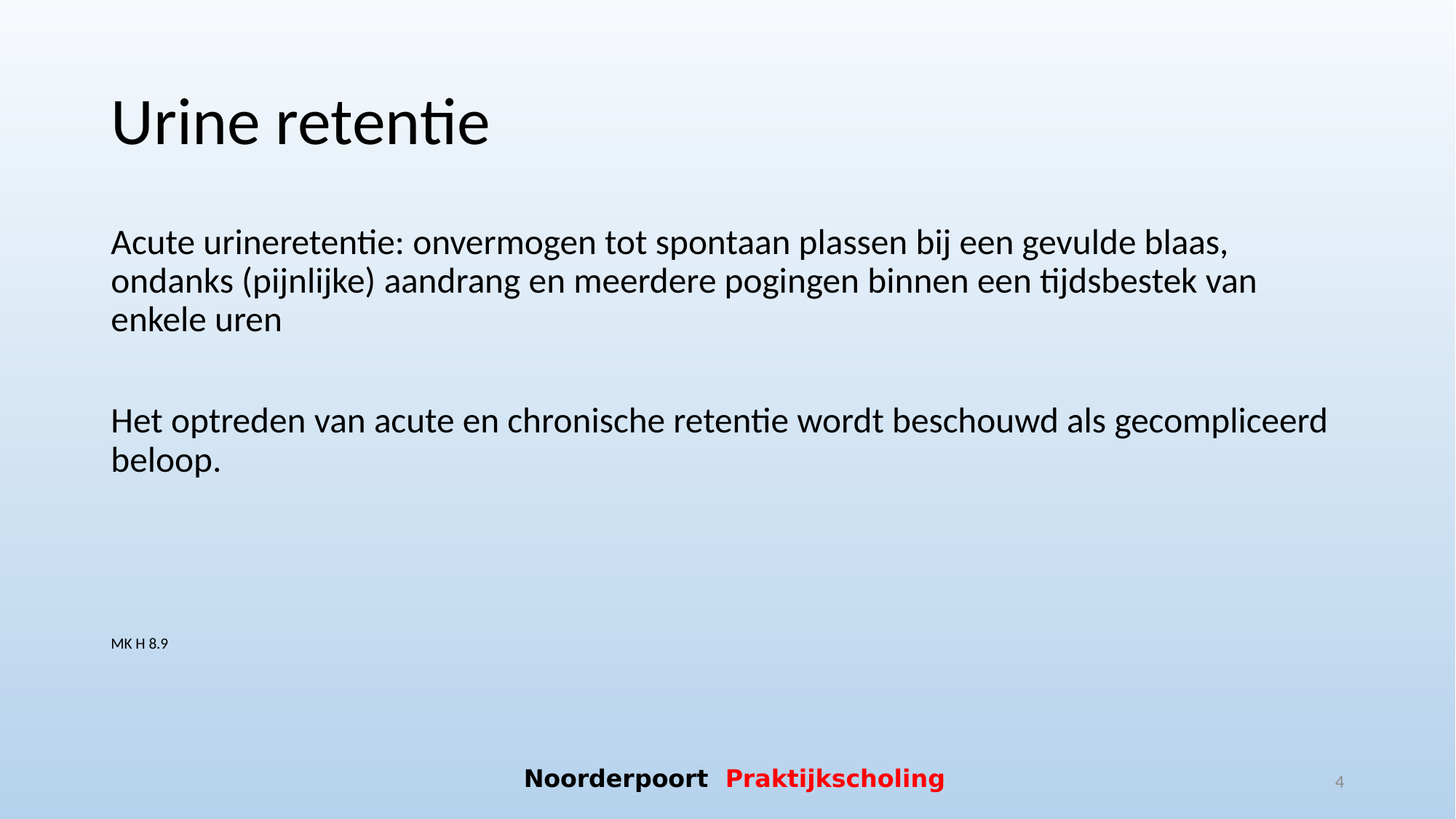

# Urine retentie
Acute urineretentie: onvermogen tot spontaan plassen bij een gevulde blaas, ondanks (pijnlijke) aandrang en meerdere pogingen binnen een tijdsbestek van enkele uren

Het optreden van acute en chronische retentie wordt beschouwd als gecompliceerd beloop.

MK H 8.9

Noorderpoort  Praktijkscholing
4